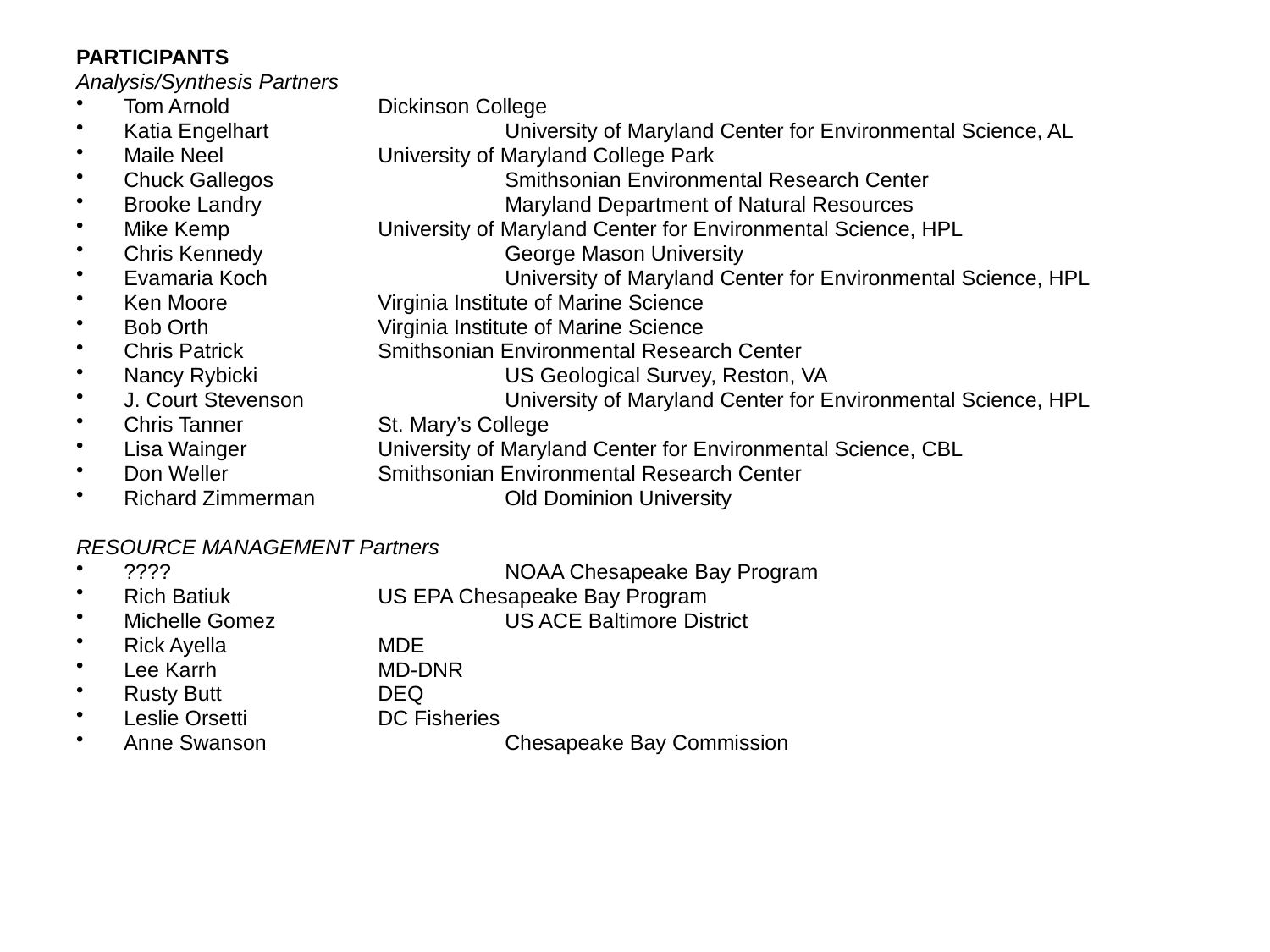

PARTICIPANTS
Analysis/Synthesis Partners
Tom Arnold		Dickinson College
Katia Engelhart		University of Maryland Center for Environmental Science, AL
Maile Neel		University of Maryland College Park
Chuck Gallegos		Smithsonian Environmental Research Center
Brooke Landry		Maryland Department of Natural Resources
Mike Kemp		University of Maryland Center for Environmental Science, HPL
Chris Kennedy		George Mason University
Evamaria Koch 		University of Maryland Center for Environmental Science, HPL
Ken Moore		Virginia Institute of Marine Science
Bob Orth		Virginia Institute of Marine Science
Chris Patrick		Smithsonian Environmental Research Center
Nancy Rybicki		US Geological Survey, Reston, VA
J. Court Stevenson		University of Maryland Center for Environmental Science, HPL
Chris Tanner		St. Mary’s College
Lisa Wainger		University of Maryland Center for Environmental Science, CBL
Don Weller		Smithsonian Environmental Research Center
Richard Zimmerman		Old Dominion University

RESOURCE MANAGEMENT Partners
????			NOAA Chesapeake Bay Program
Rich Batiuk		US EPA Chesapeake Bay Program
Michelle Gomez		US ACE Baltimore District
Rick Ayella		MDE
Lee Karrh		MD-DNR
Rusty Butt		DEQ
Leslie Orsetti		DC Fisheries
Anne Swanson		Chesapeake Bay Commission